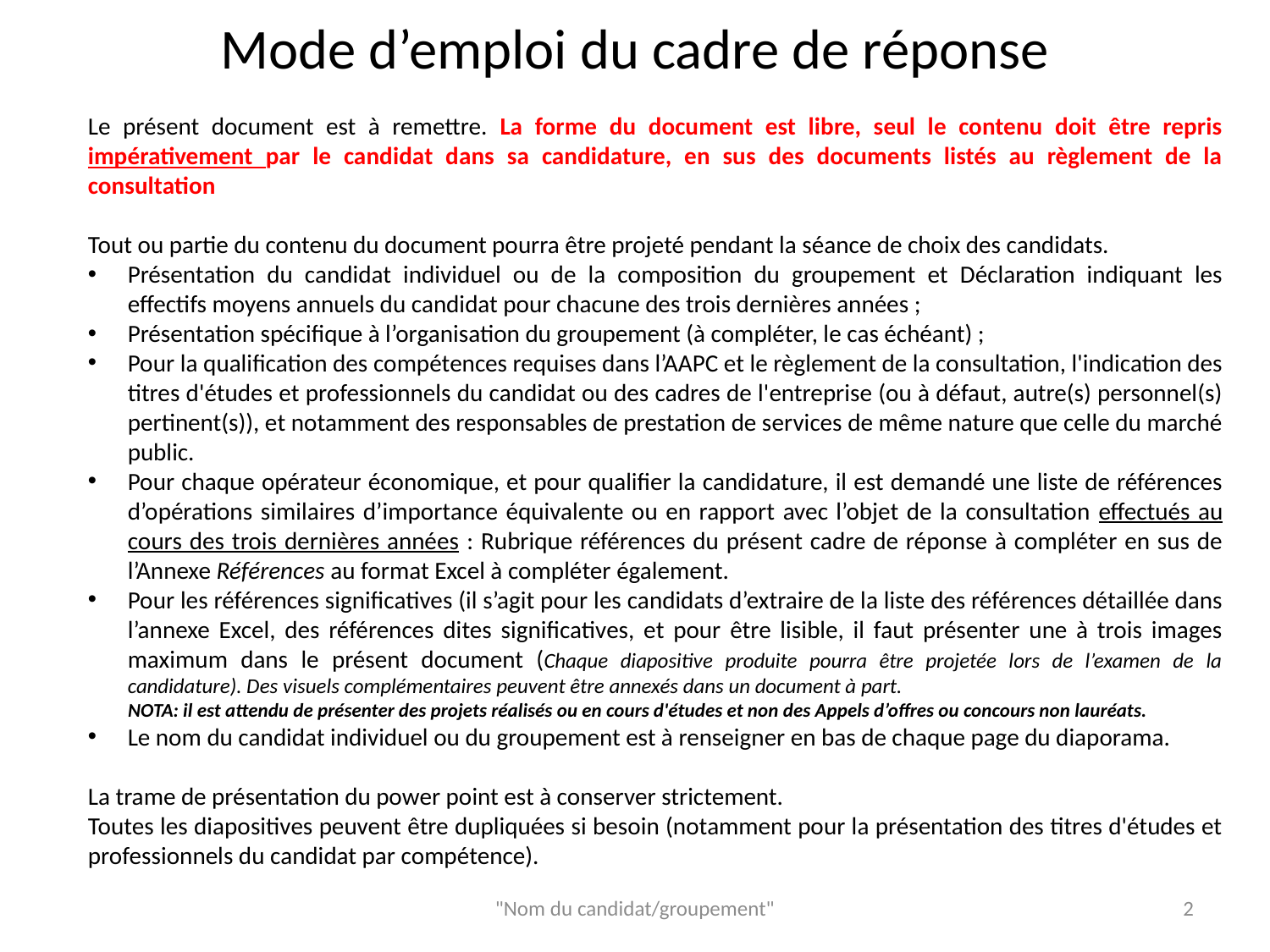

Mode d’emploi du cadre de réponse
Le présent document est à remettre. La forme du document est libre, seul le contenu doit être repris impérativement par le candidat dans sa candidature, en sus des documents listés au règlement de la consultation

Tout ou partie du contenu du document pourra être projeté pendant la séance de choix des candidats.
Présentation du candidat individuel ou de la composition du groupement et Déclaration indiquant les effectifs moyens annuels du candidat pour chacune des trois dernières années ;
Présentation spécifique à l’organisation du groupement (à compléter, le cas échéant) ;
Pour la qualification des compétences requises dans l’AAPC et le règlement de la consultation, l'indication des titres d'études et professionnels du candidat ou des cadres de l'entreprise (ou à défaut, autre(s) personnel(s) pertinent(s)), et notamment des responsables de prestation de services de même nature que celle du marché public.
Pour chaque opérateur économique, et pour qualifier la candidature, il est demandé une liste de références d’opérations similaires d’importance équivalente ou en rapport avec l’objet de la consultation effectués au cours des trois dernières années : Rubrique références du présent cadre de réponse à compléter en sus de l’Annexe Références au format Excel à compléter également.
Pour les références significatives (il s’agit pour les candidats d’extraire de la liste des références détaillée dans l’annexe Excel, des références dites significatives, et pour être lisible, il faut présenter une à trois images maximum dans le présent document (Chaque diapositive produite pourra être projetée lors de l’examen de la candidature). Des visuels complémentaires peuvent être annexés dans un document à part.
         NOTA: il est attendu de présenter des projets réalisés ou en cours d'études et non des Appels d’offres ou concours non lauréats.
Le nom du candidat individuel ou du groupement est à renseigner en bas de chaque page du diaporama.

La trame de présentation du power point est à conserver strictement.
Toutes les diapositives peuvent être dupliquées si besoin (notamment pour la présentation des titres d'études et professionnels du candidat par compétence).

"Nom du candidat/groupement"
2